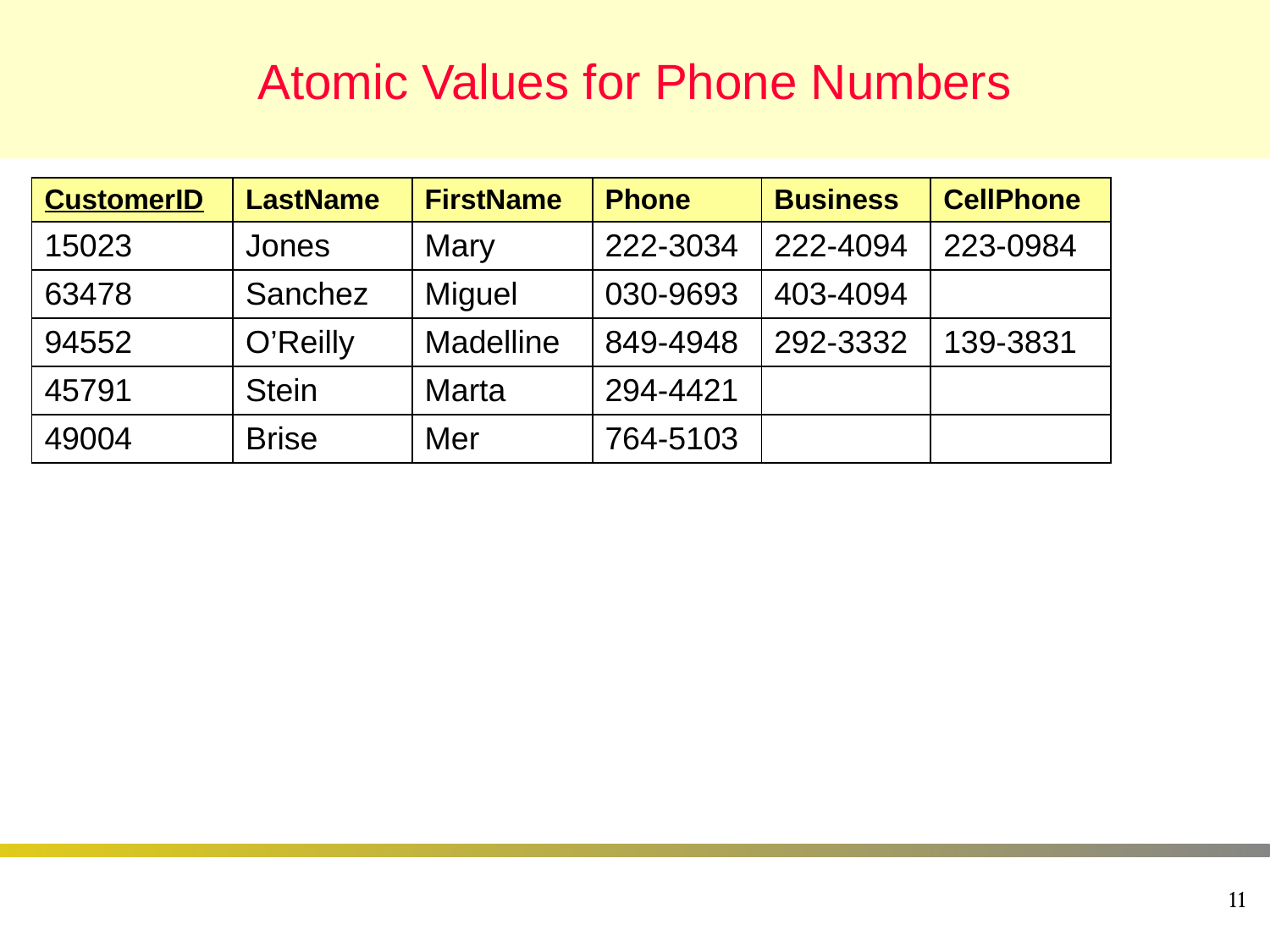

# Atomic Values for Phone Numbers
| CustomerID | LastName | FirstName | Phone | Business | CellPhone |
| --- | --- | --- | --- | --- | --- |
| 15023 | Jones | Mary | 222-3034 | 222-4094 | 223-0984 |
| 63478 | Sanchez | Miguel | 030-9693 | 403-4094 |  |
| 94552 | O’Reilly | Madelline | 849-4948 | 292-3332 | 139-3831 |
| 45791 | Stein | Marta | 294-4421 |  |  |
| 49004 | Brise | Mer | 764-5103 |  |  |
11